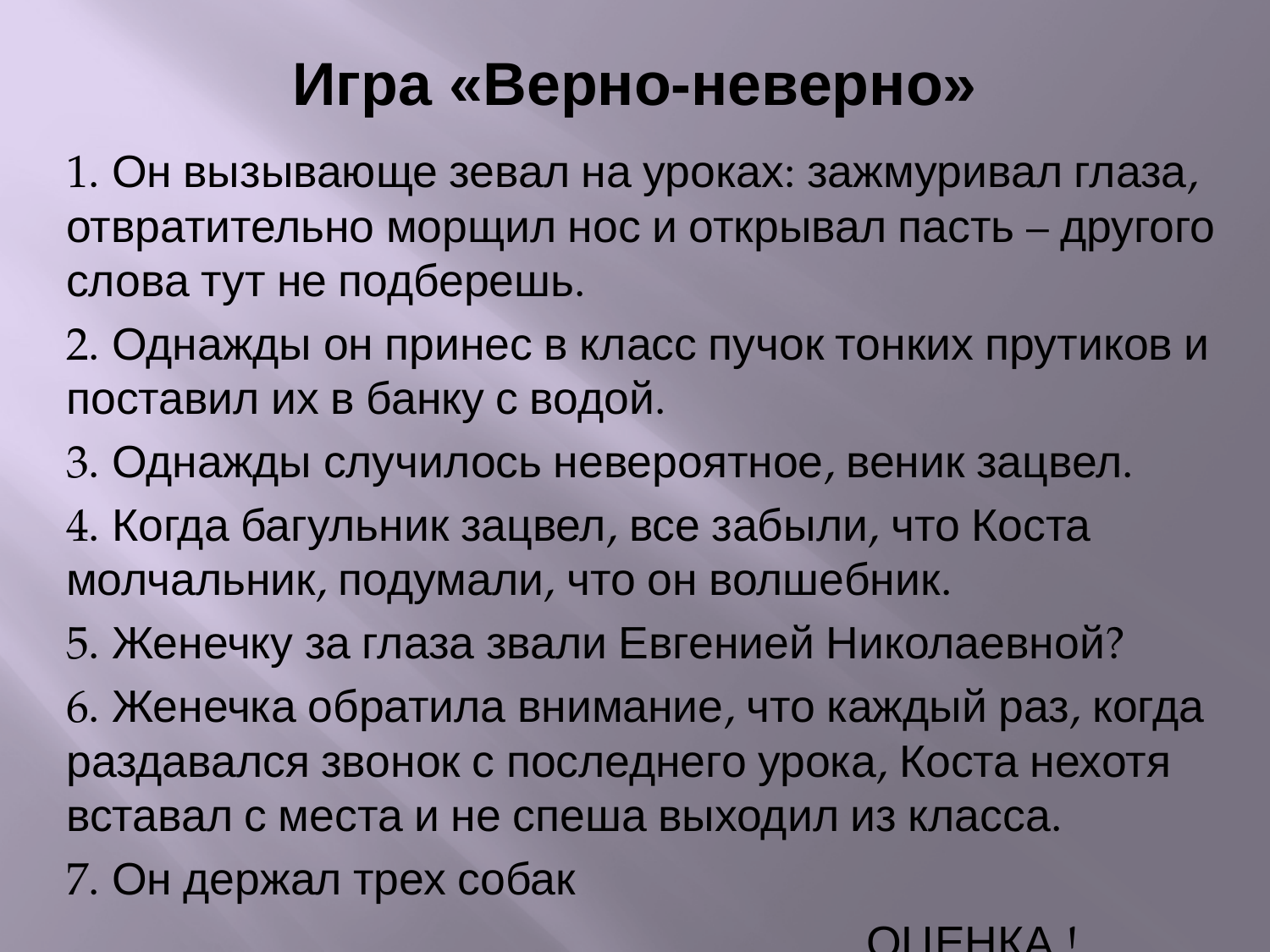

# Игра «Верно-неверно»
1. Он вызывающе зевал на уроках: зажмуривал глаза, отвратительно морщил нос и открывал пасть – другого слова тут не подберешь.
2. Однажды он принес в класс пучок тонких прутиков и поставил их в банку с водой.
3. Однажды случилось невероятное, веник зацвел.
4. Когда багульник зацвел, все забыли, что Коста молчальник, подумали, что он волшебник.
5. Женечку за глаза звали Евгенией Николаевной?
6. Женечка обратила внимание, что каждый раз, когда раздавался звонок с последнего урока, Коста нехотя вставал с места и не спеша выходил из класса.
7. Он держал трех собак
                                                                      ОЦЕНКА !